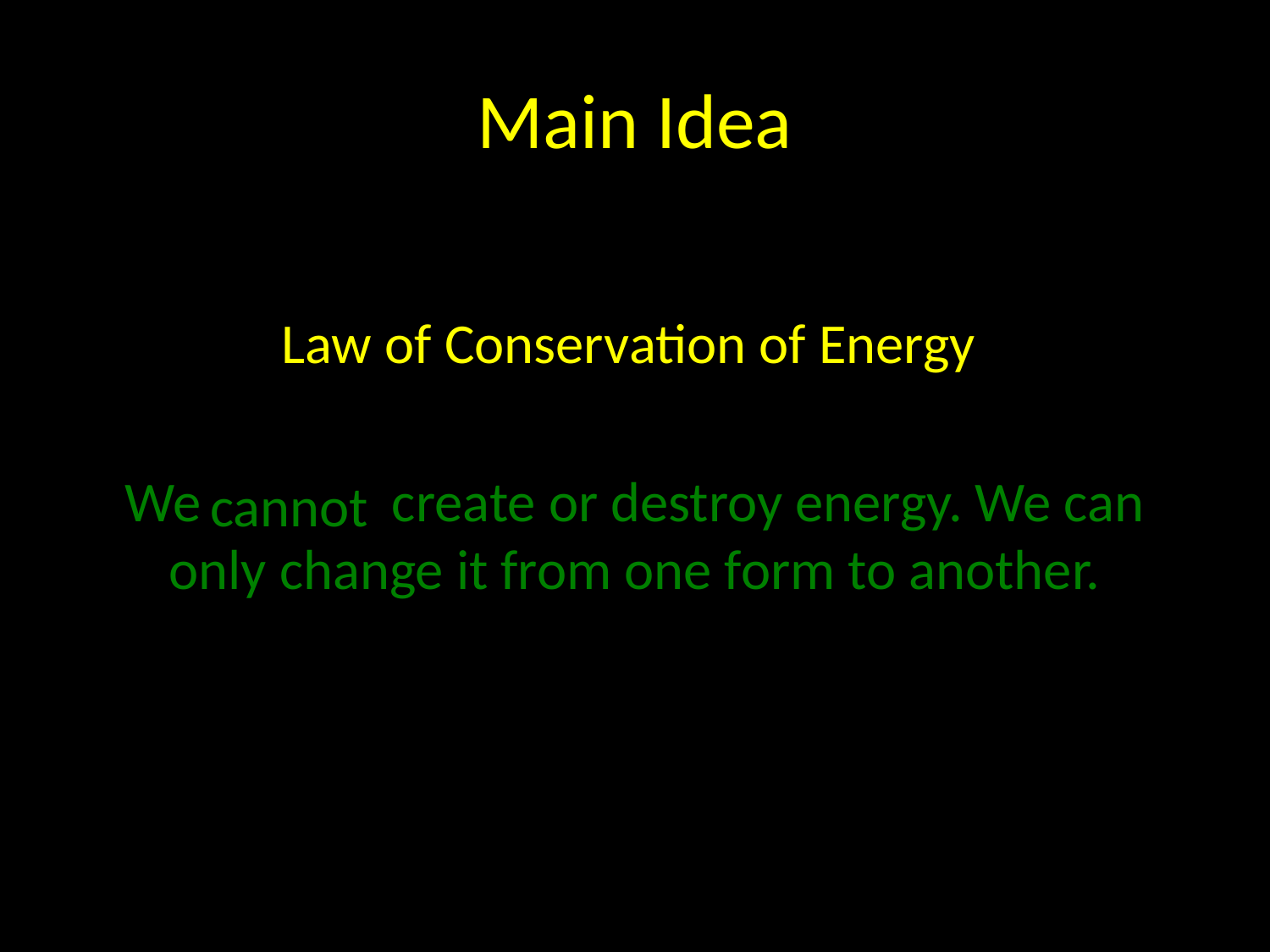

# Main Idea

Law of Conservation of Energy

We               create or destroy energy. We can only change it from one form to another.
cannot